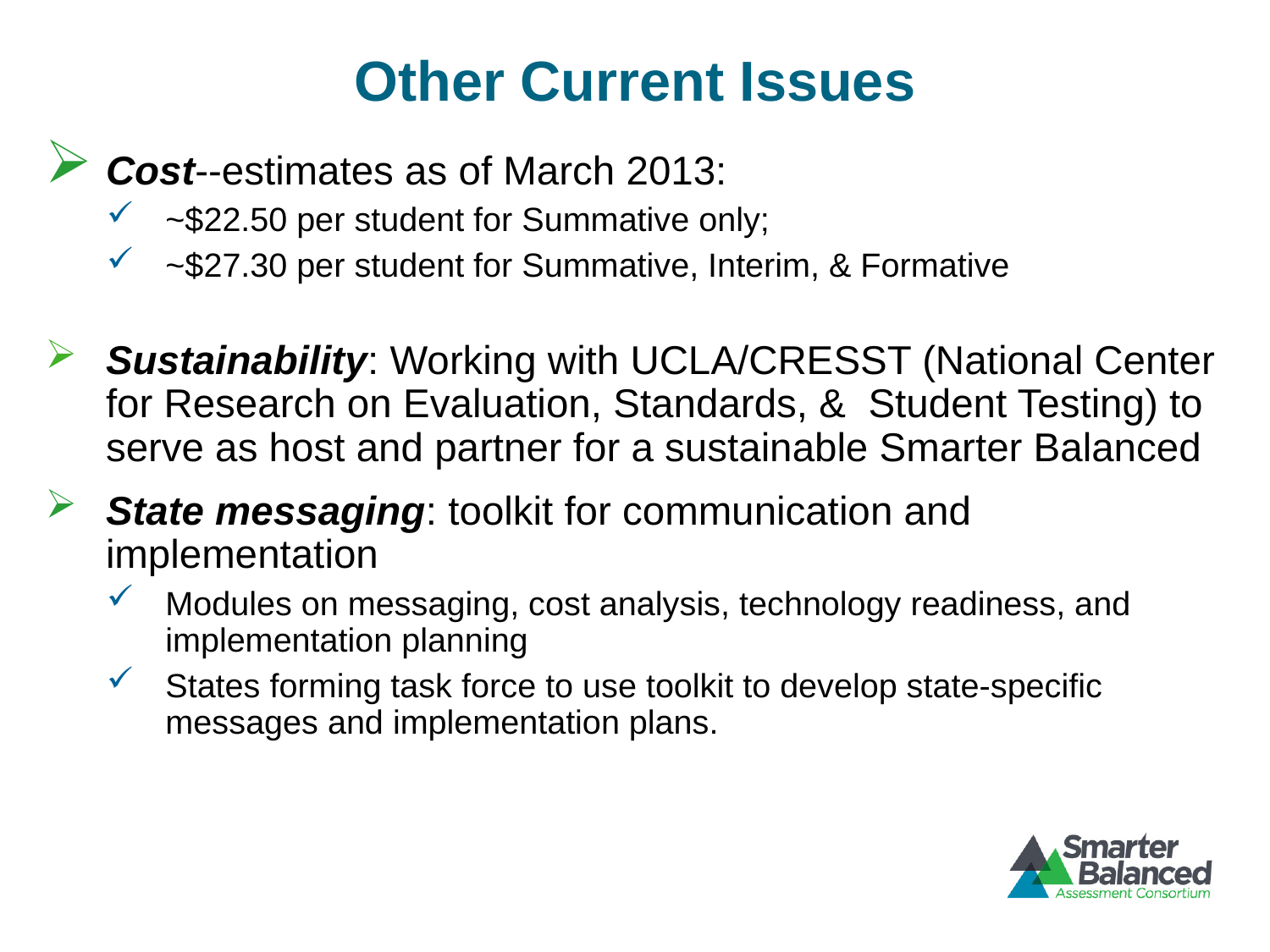

# Other Current Issues
Cost--estimates as of March 2013:
~$22.50 per student for Summative only;
~$27.30 per student for Summative, Interim, & Formative

Sustainability: Working with UCLA/CRESST (National Center for Research on Evaluation, Standards, &  Student Testing) to serve as host and partner for a sustainable Smarter Balanced
State messaging: toolkit for communication and implementation
Modules on messaging, cost analysis, technology readiness, and implementation planning
States forming task force to use toolkit to develop state-specific messages and implementation plans.